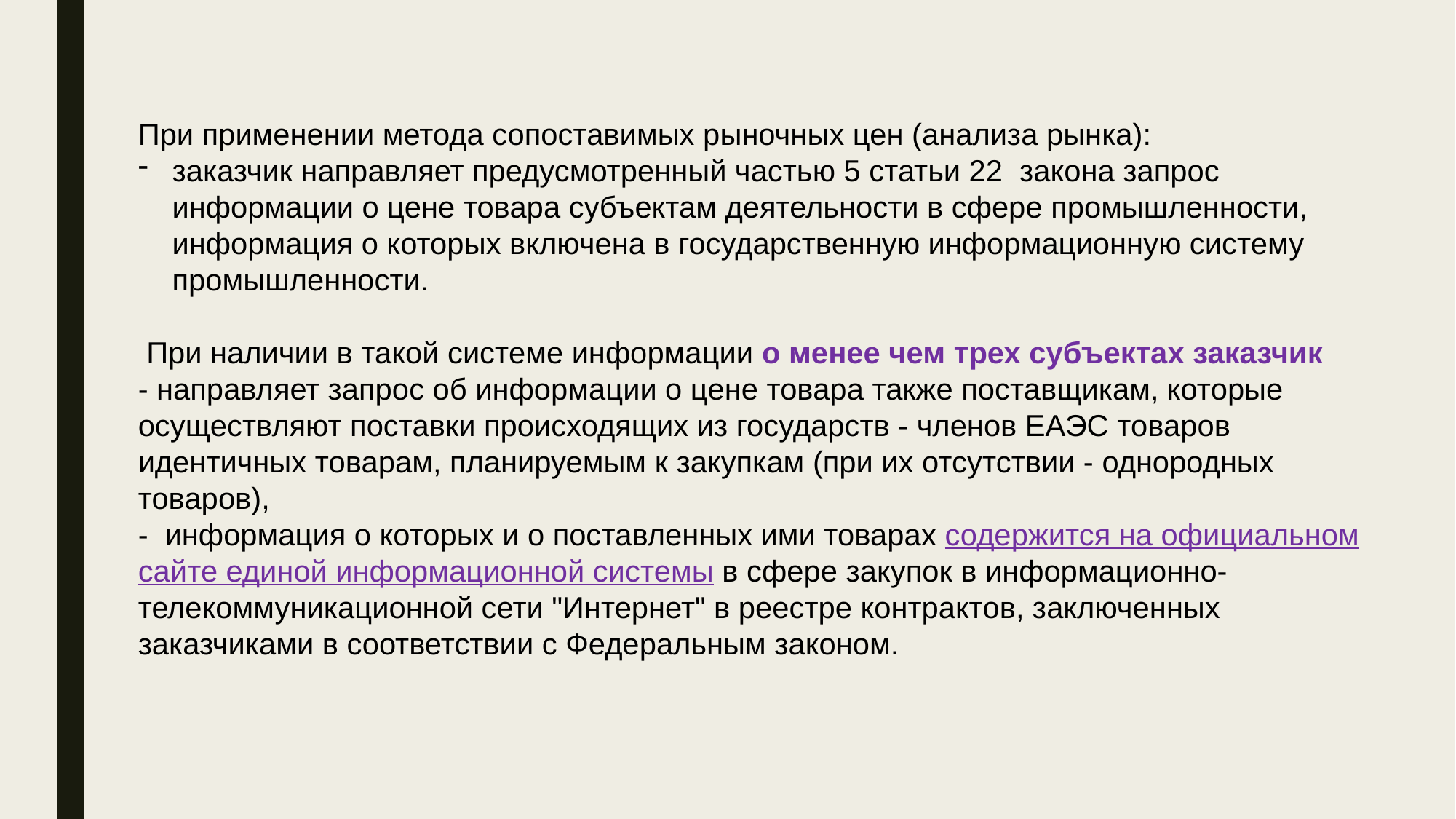

При применении метода сопоставимых рыночных цен (анализа рынка):
заказчик направляет предусмотренный частью 5 статьи 22  закона запрос информации о цене товара субъектам деятельности в сфере промышленности, информация о которых включена в государственную информационную систему промышленности.

 При наличии в такой системе информации о менее чем трех субъектах заказчик
- направляет запрос об информации о цене товара также поставщикам, которые осуществляют поставки происходящих из государств - членов ЕАЭС товаров идентичных товарам, планируемым к закупкам (при их отсутствии - однородных товаров),
-  информация о которых и о поставленных ими товарах содержится на официальном сайте единой информационной системы в сфере закупок в информационно-телекоммуникационной сети "Интернет" в реестре контрактов, заключенных заказчиками в соответствии с Федеральным законом.